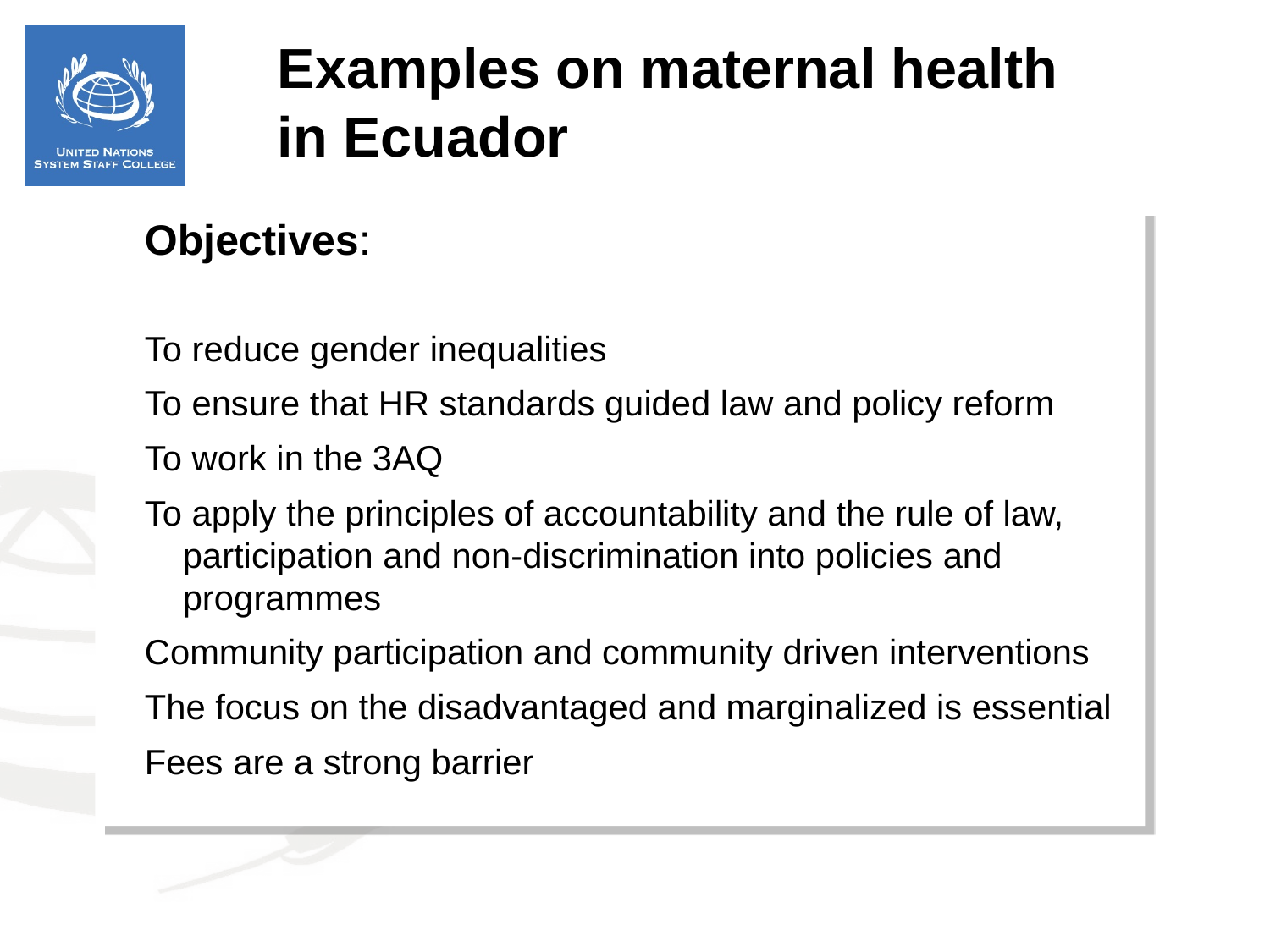

Examples on maternal health
in Ecuador
Objectives:

To reduce gender inequalities
To ensure that HR standards guided law and policy reform
To work in the 3AQ
To apply the principles of accountability and the rule of law, participation and non-discrimination into policies and programmes
Community participation and community driven interventions
The focus on the disadvantaged and marginalized is essential
Fees are a strong barrier